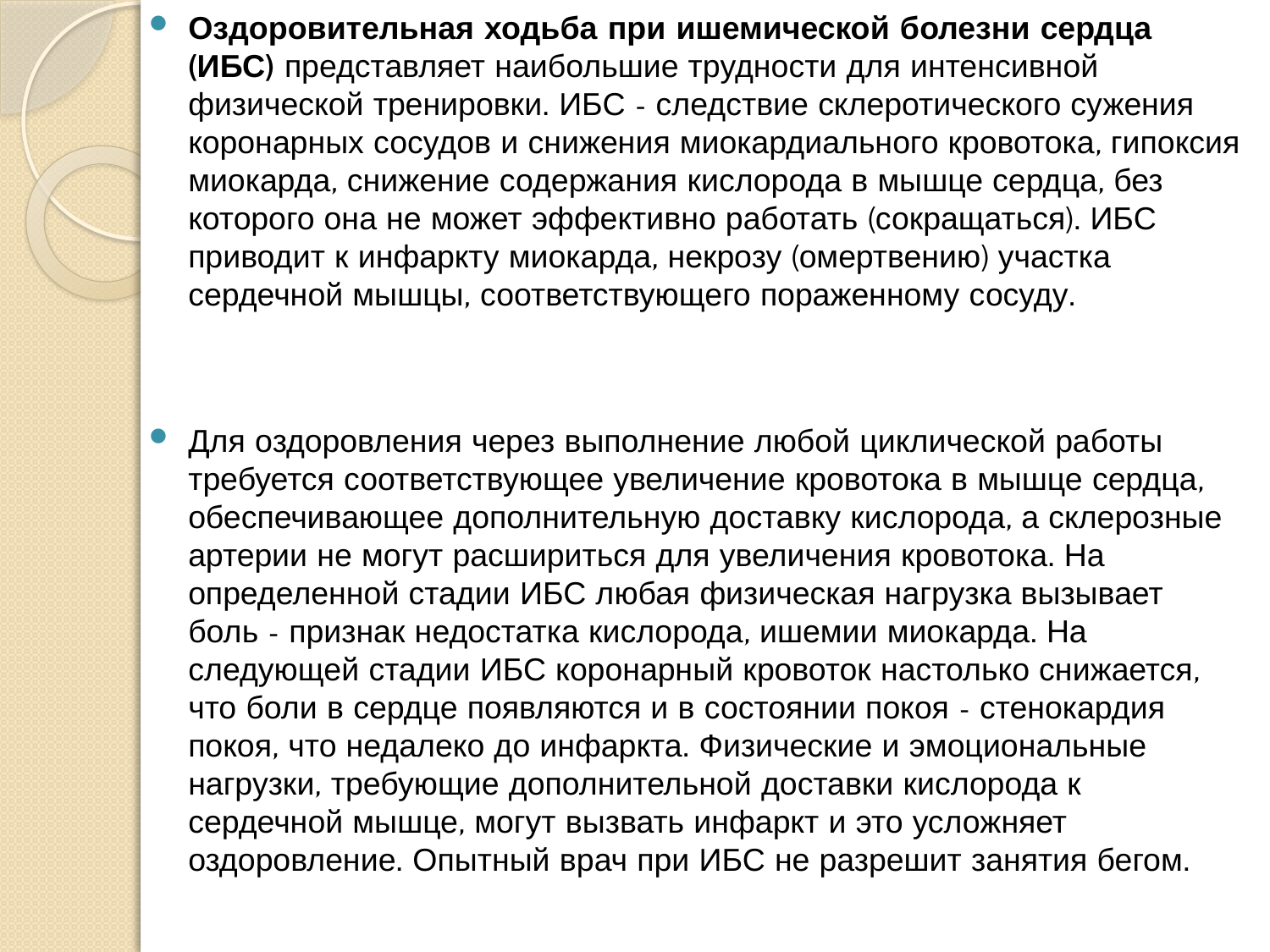

Оздоровительная ходьба при ишемической болезни сердца (ИБС) представляет наибольшие трудности для интенсивной физической тренировки. ИБС - следствие склеротического сужения коронарных сосудов и снижения миокардиального кровотока, гипоксия миокарда, снижение содержания кислорода в мышце сердца, без которого она не может эффективно работать (сокращаться). ИБС приводит к инфаркту миокарда, некрозу (омертвению) участка сердечной мышцы, соответствующего пораженному сосуду.

Для оздоровления через выполнение любой циклической работы требуется соответствующее увеличение кровотока в мышце сердца, обеспечивающее дополнительную доставку кислорода, а склерозные артерии не могут расшириться для увеличения кровотока. На определенной стадии ИБС любая физическая нагрузка вызывает боль - признак недостатка кислорода, ишемии миокарда. На следующей стадии ИБС коронарный кровоток настолько снижается, что боли в сердце появляются и в состоянии покоя - стенокардия покоя, что недалеко до инфаркта. Физические и эмоциональные нагрузки, требующие дополнительной доставки кислорода к сердечной мышце, могут вызвать инфаркт и это усложняет оздоровление. Опытный врач при ИБС не разрешит занятия бегом.